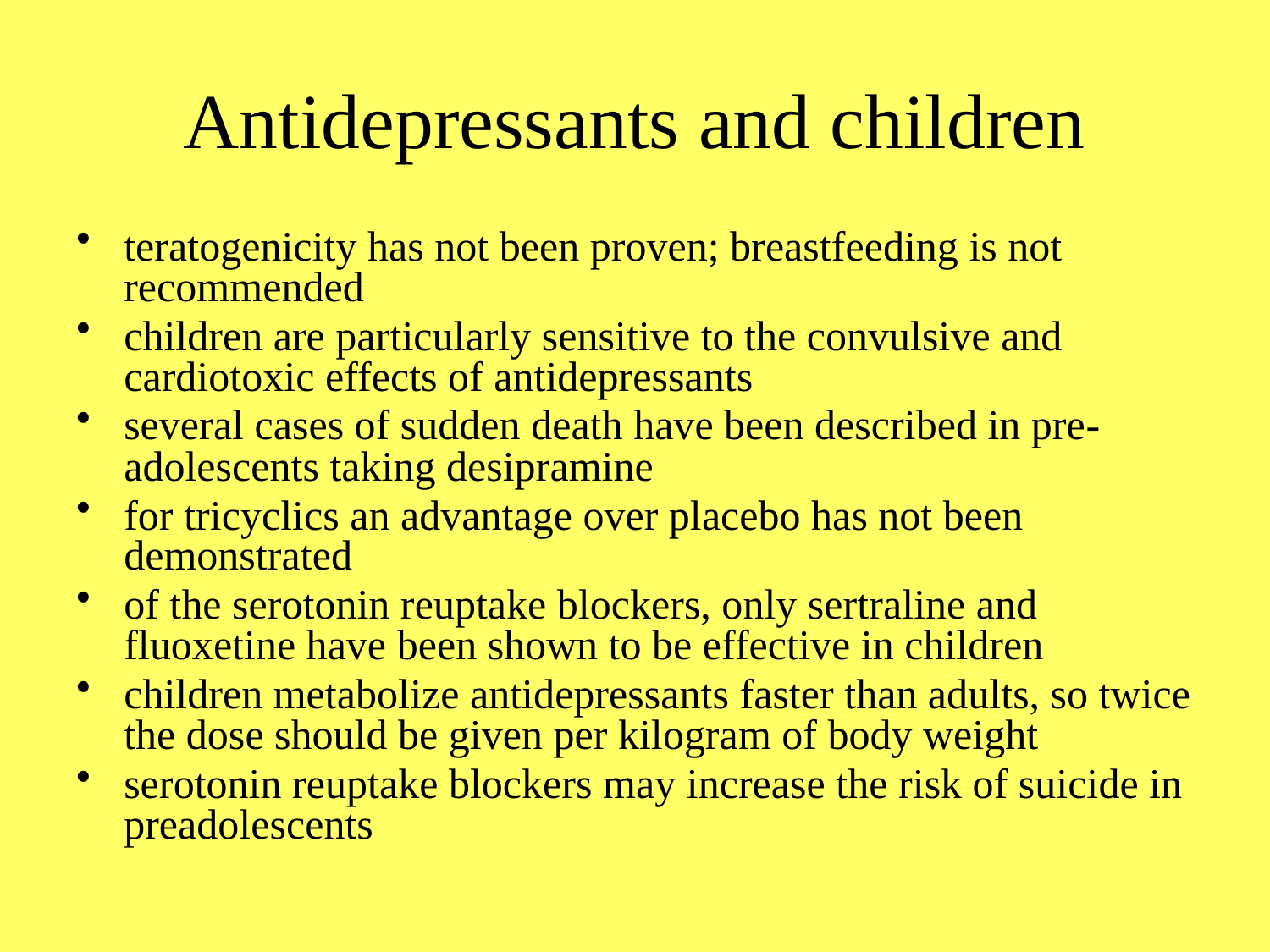

# Antidepressants and children
teratogenicity has not been proven; breastfeeding is not recommended
children are particularly sensitive to the convulsive and cardiotoxic effects of antidepressants
several cases of sudden death have been described in pre-adolescents taking desipramine
for tricyclics an advantage over placebo has not been demonstrated
of the serotonin reuptake blockers, only sertraline and fluoxetine have been shown to be effective in children
children metabolize antidepressants faster than adults, so twice the dose should be given per kilogram of body weight
serotonin reuptake blockers may increase the risk of suicide in preadolescents